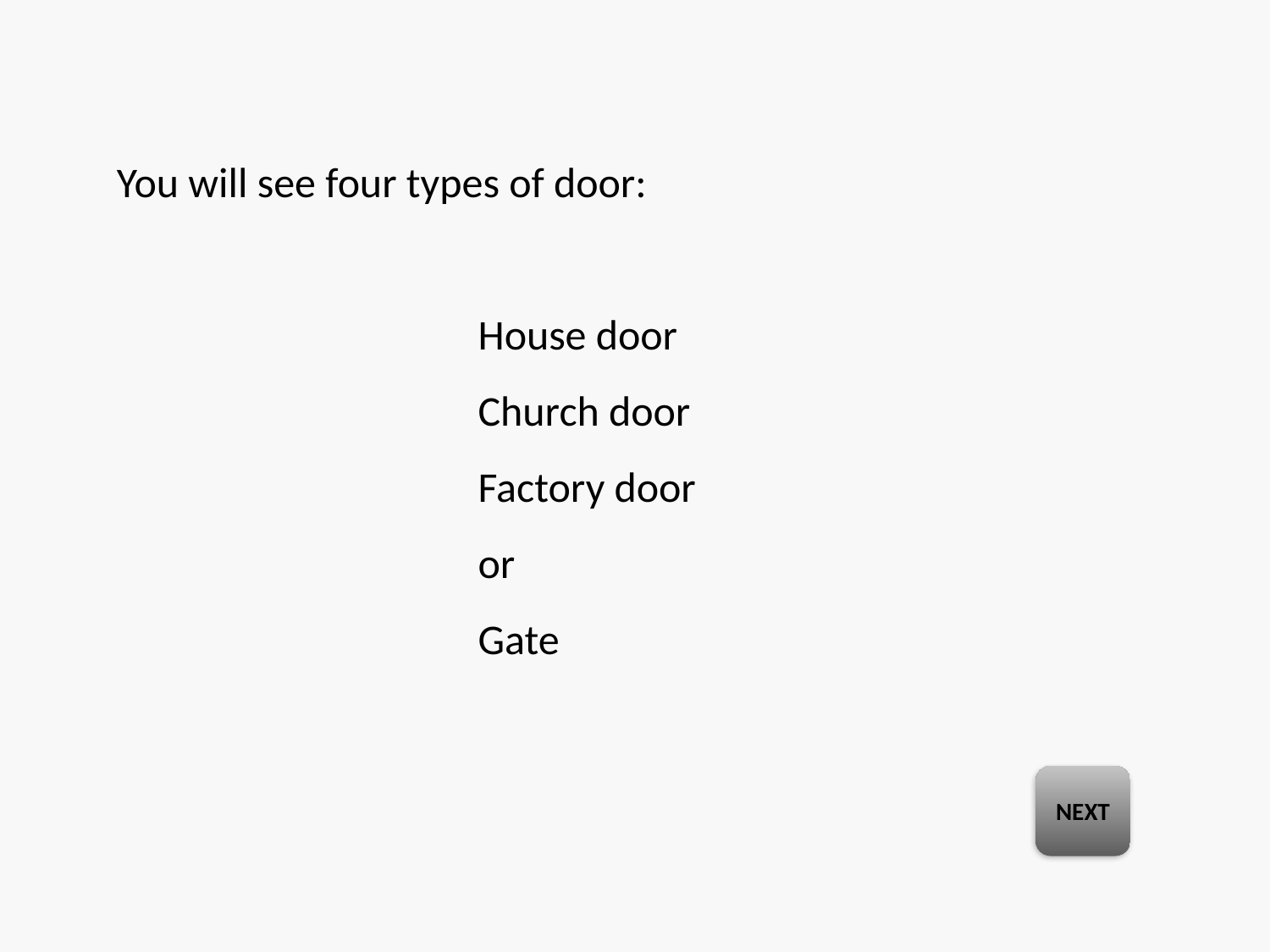

You will see four types of door:

House door
Church door
Factory door
or
Gate
NEXT